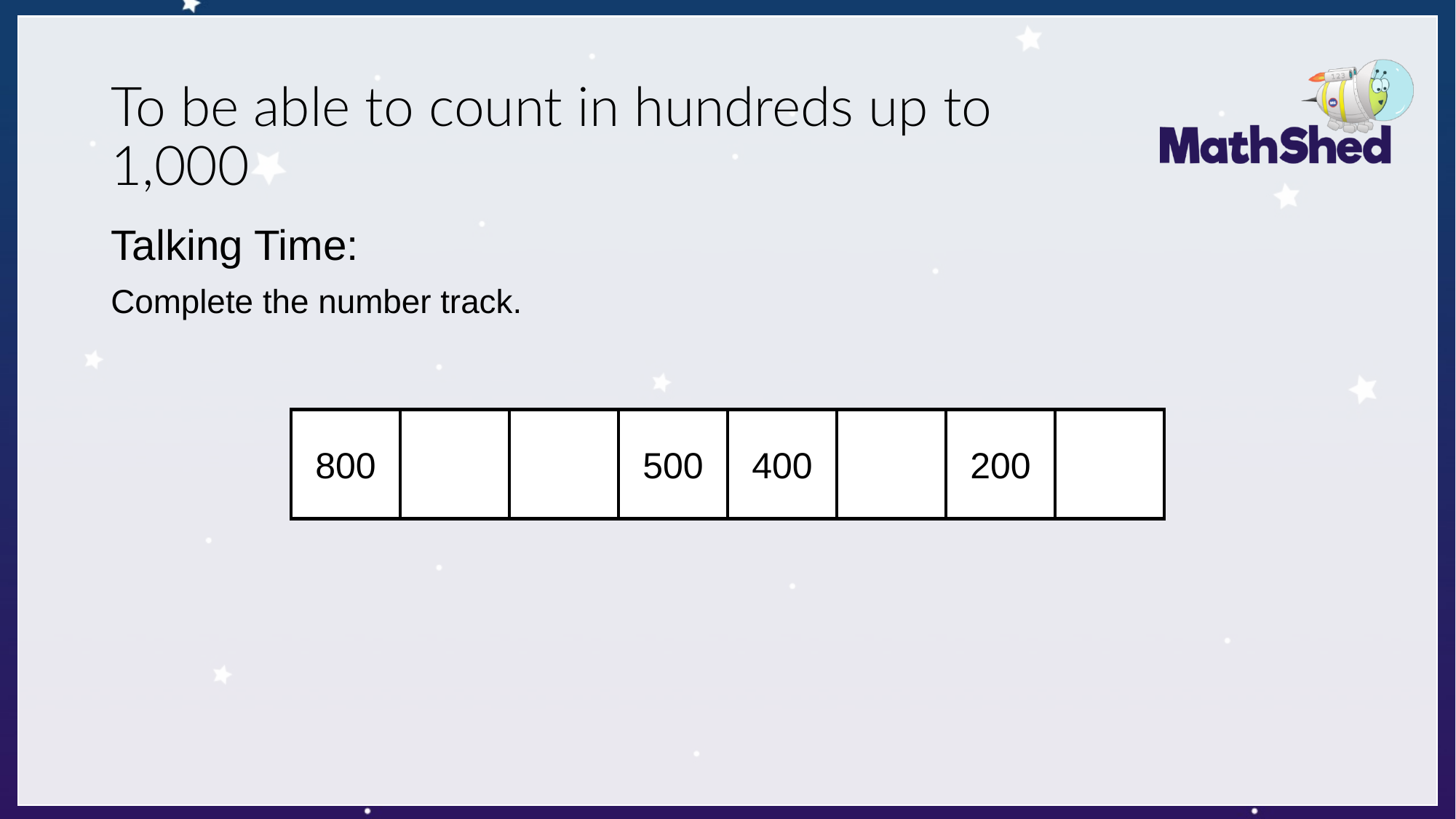

# To be able to count in hundreds up to 1,000
Talking Time:
Complete the number track.

800

500
400

200